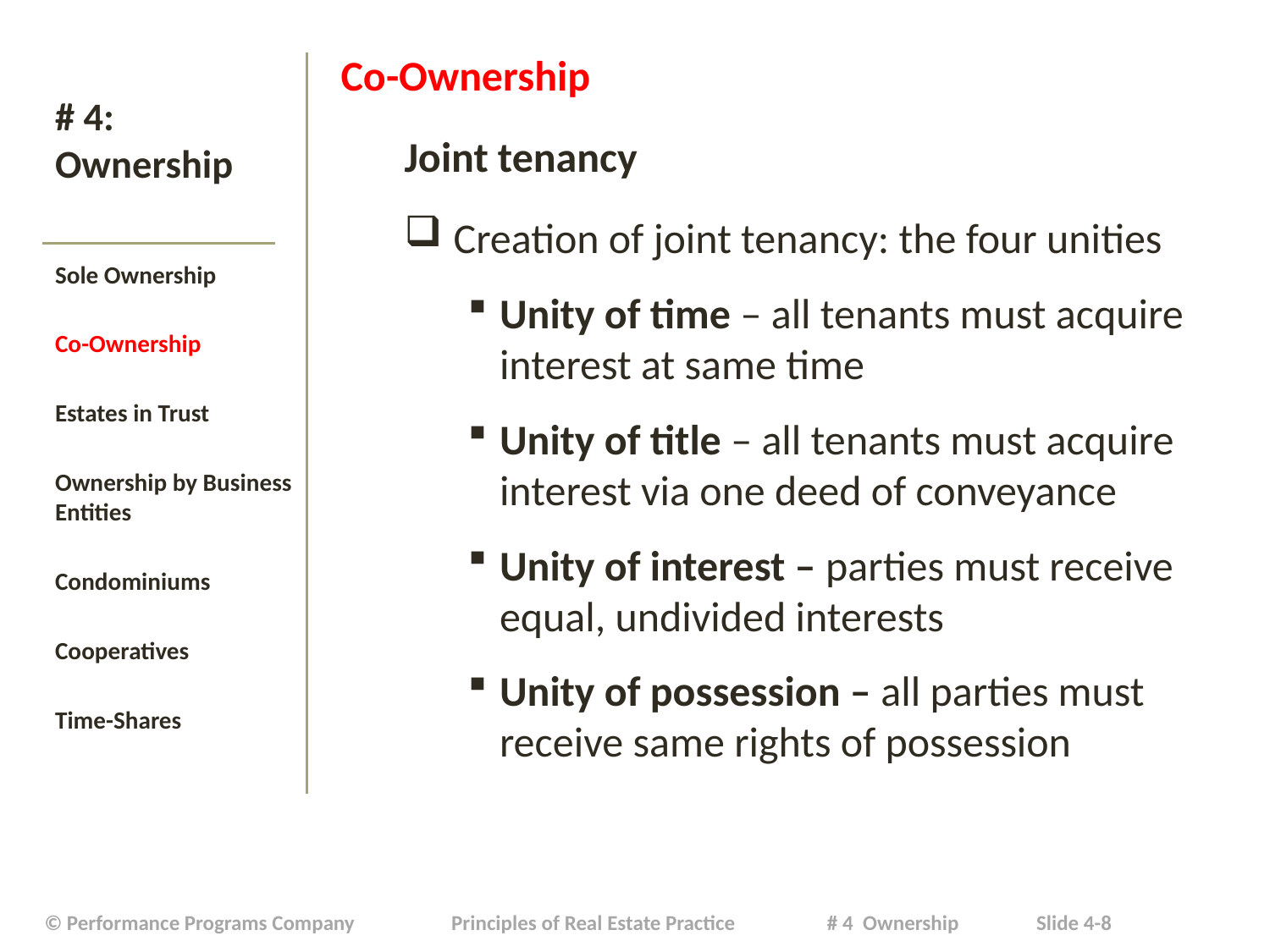

Co-Ownership

Joint tenancy
 Creation of joint tenancy: the four unities
Unity of time – all tenants must acquire interest at same time
Unity of title – all tenants must acquire interest via one deed of conveyance
Unity of interest – parties must receive equal, undivided interests
Unity of possession – all parties must receive same rights of possession
# # 4: Ownership

Sole Ownership

Co-Ownership

Estates in Trust

Ownership by Business Entities

Condominiums

Cooperatives

Time-Shares

| © Performance Programs Company Principles of Real Estate Practice # 4 Ownership Slide 4-8 |
| --- |